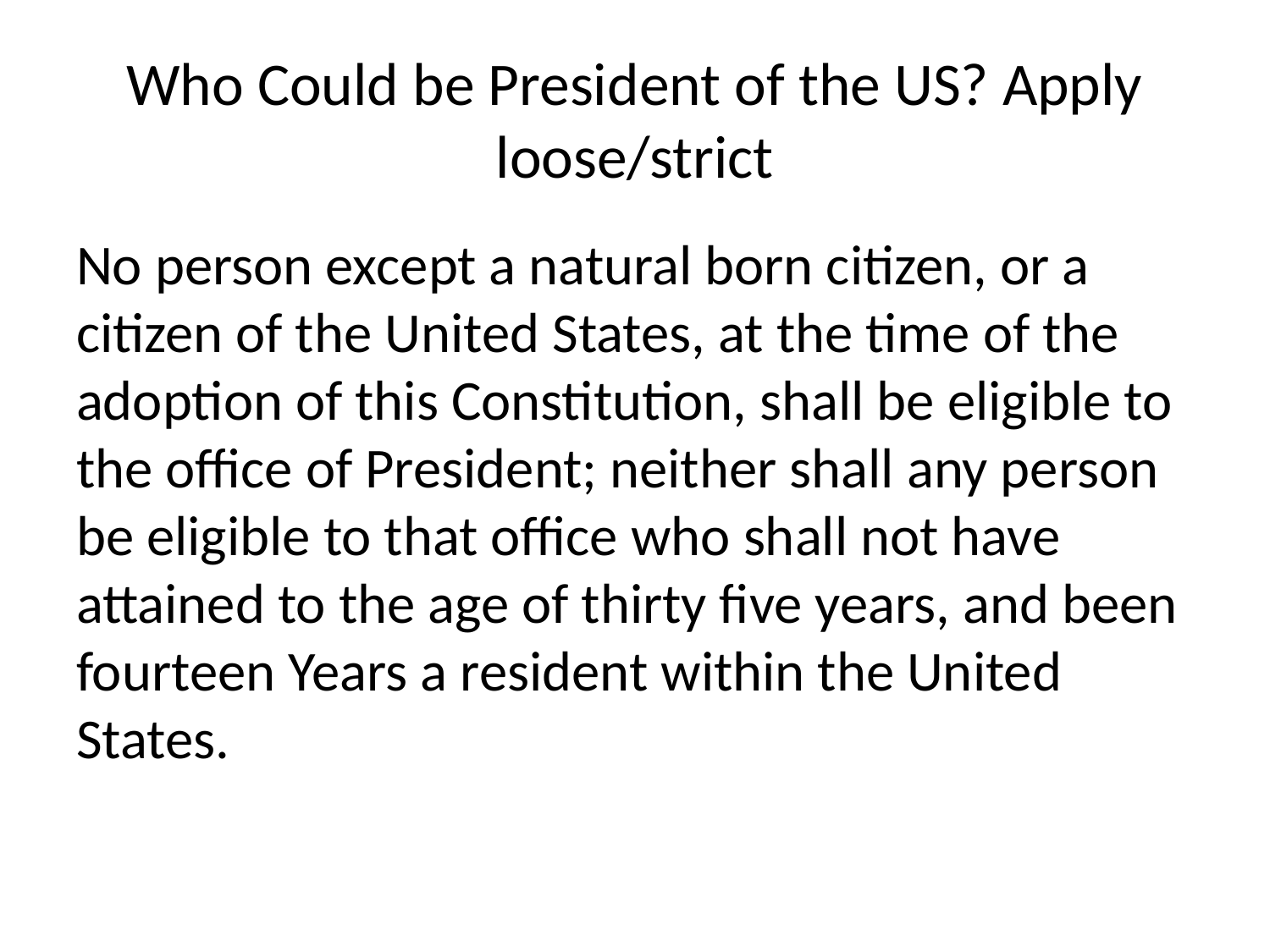

# Who Could be President of the US? Apply loose/strict
No person except a natural born citizen, or a citizen of the United States, at the time of the adoption of this Constitution, shall be eligible to the office of President; neither shall any person be eligible to that office who shall not have attained to the age of thirty five years, and been fourteen Years a resident within the United States.